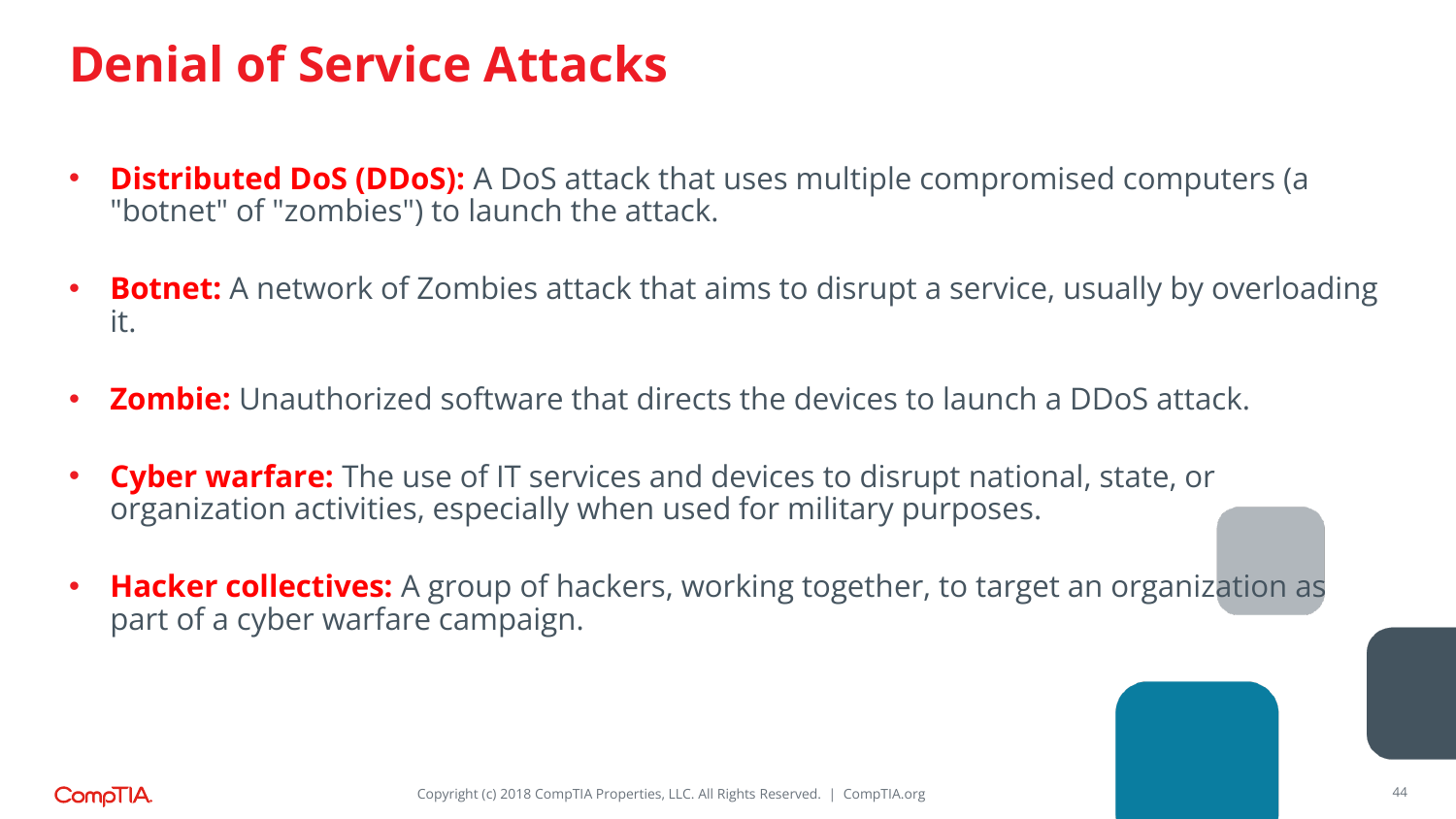

# Denial of Service Attacks
Distributed DoS (DDoS): A DoS attack that uses multiple compromised computers (a "botnet" of "zombies") to launch the attack.

Botnet: A network of Zombies attack that aims to disrupt a service, usually by overloading it.

Zombie: Unauthorized software that directs the devices to launch a DDoS attack.

Cyber warfare: The use of IT services and devices to disrupt national, state, or organization activities, especially when used for military purposes.

Hacker collectives: A group of hackers, working together, to target an organization as part of a cyber warfare campaign.
44